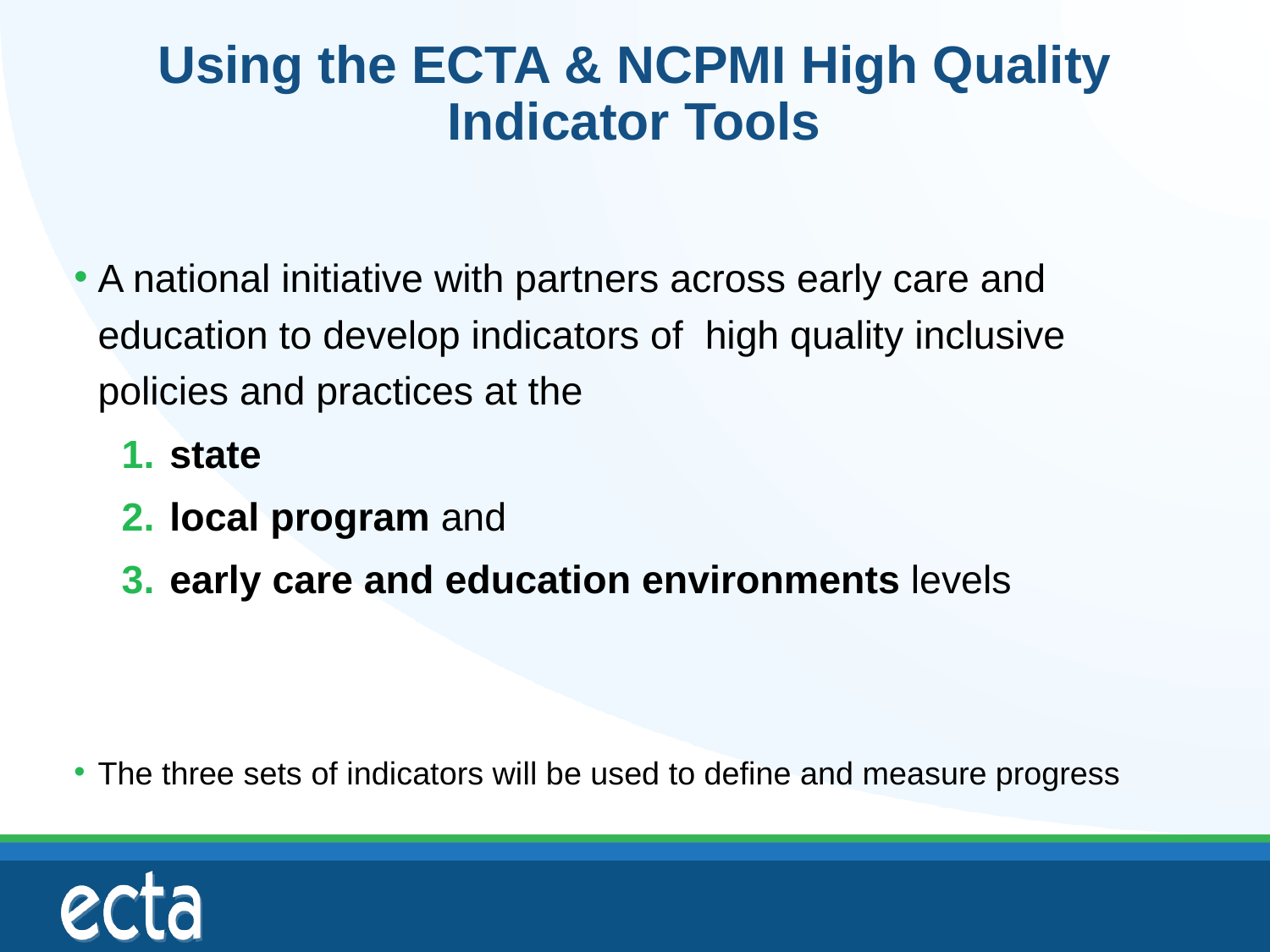

# Using the ECTA & NCPMI High Quality Indicator Tools
A national initiative with partners across early care and education to develop indicators of  high quality inclusive policies and practices at the
state
local program and
early care and education environments levels

The three sets of indicators will be used to define and measure progress